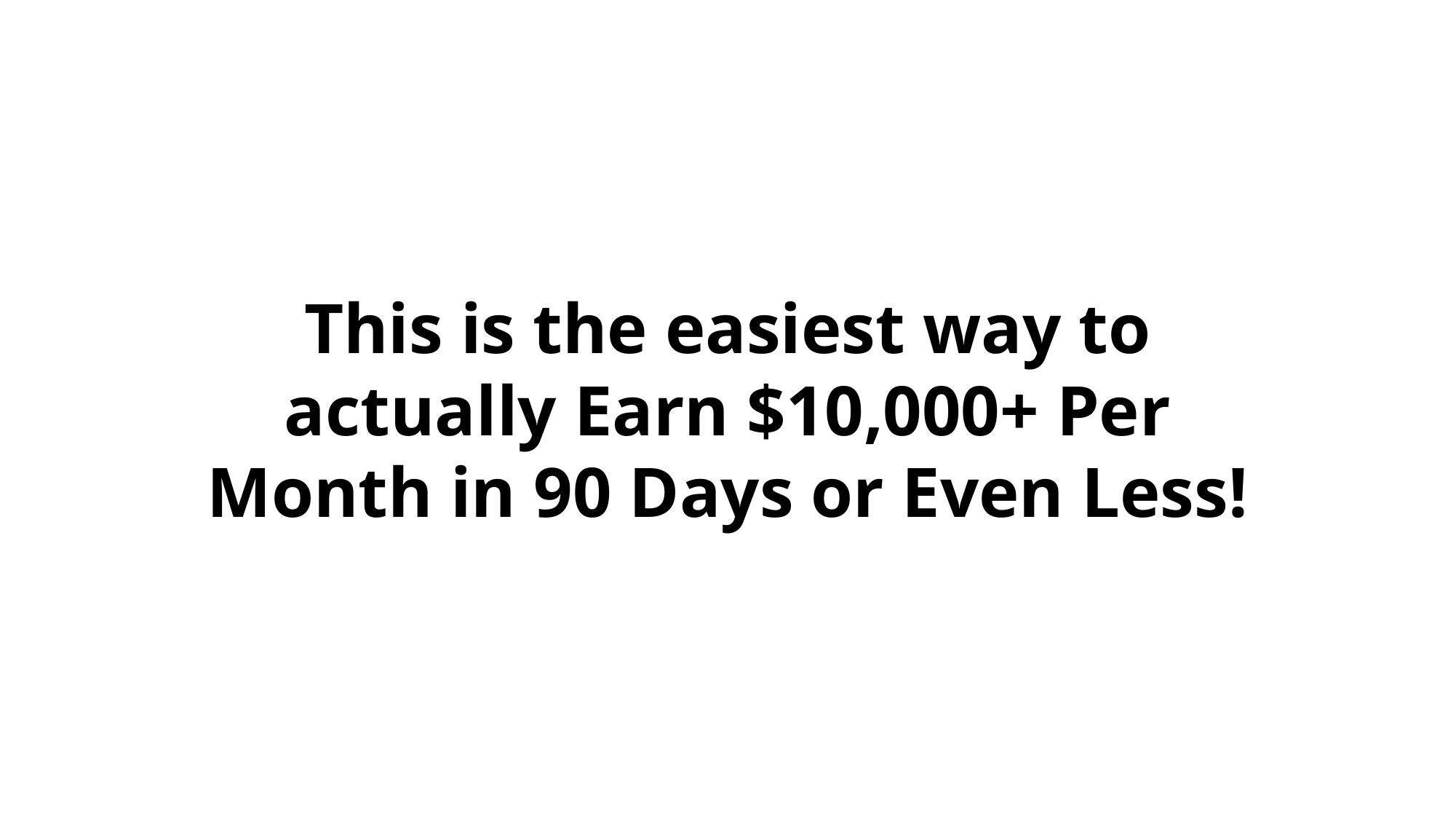

This is the easiest way to actually Earn $10,000+ Per Month in 90 Days or Even Less!